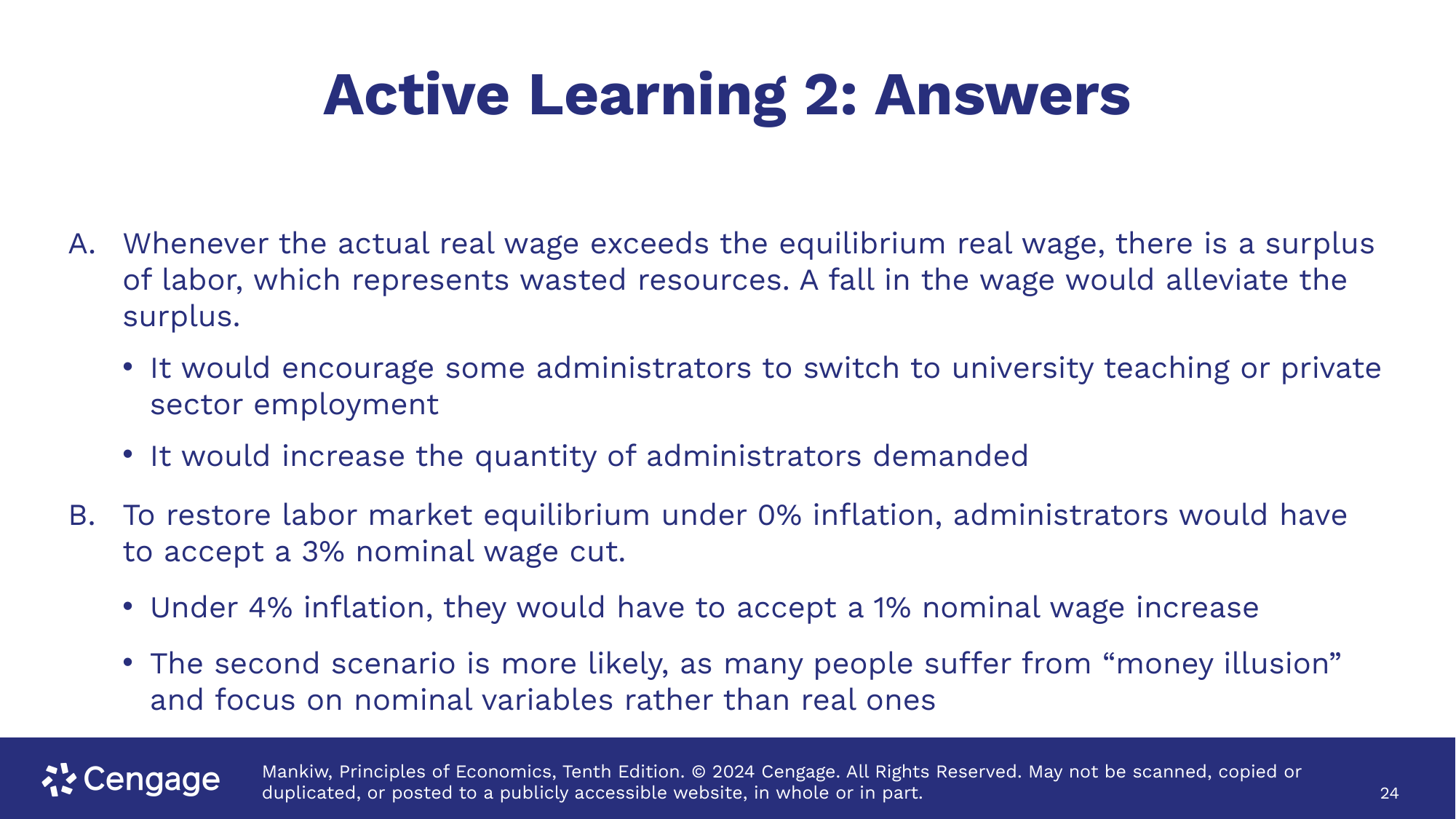

# Active Learning 2: Answers
Whenever the actual real wage exceeds the equilibrium real wage, there is a surplus of labor, which represents wasted resources. A fall in the wage would alleviate the surplus.
It would encourage some administrators to switch to university teaching or private sector employment
It would increase the quantity of administrators demanded
To restore labor market equilibrium under 0% inflation, administrators would have to accept a 3% nominal wage cut.
Under 4% inflation, they would have to accept a 1% nominal wage increase
The second scenario is more likely, as many people suffer from “money illusion” and focus on nominal variables rather than real ones